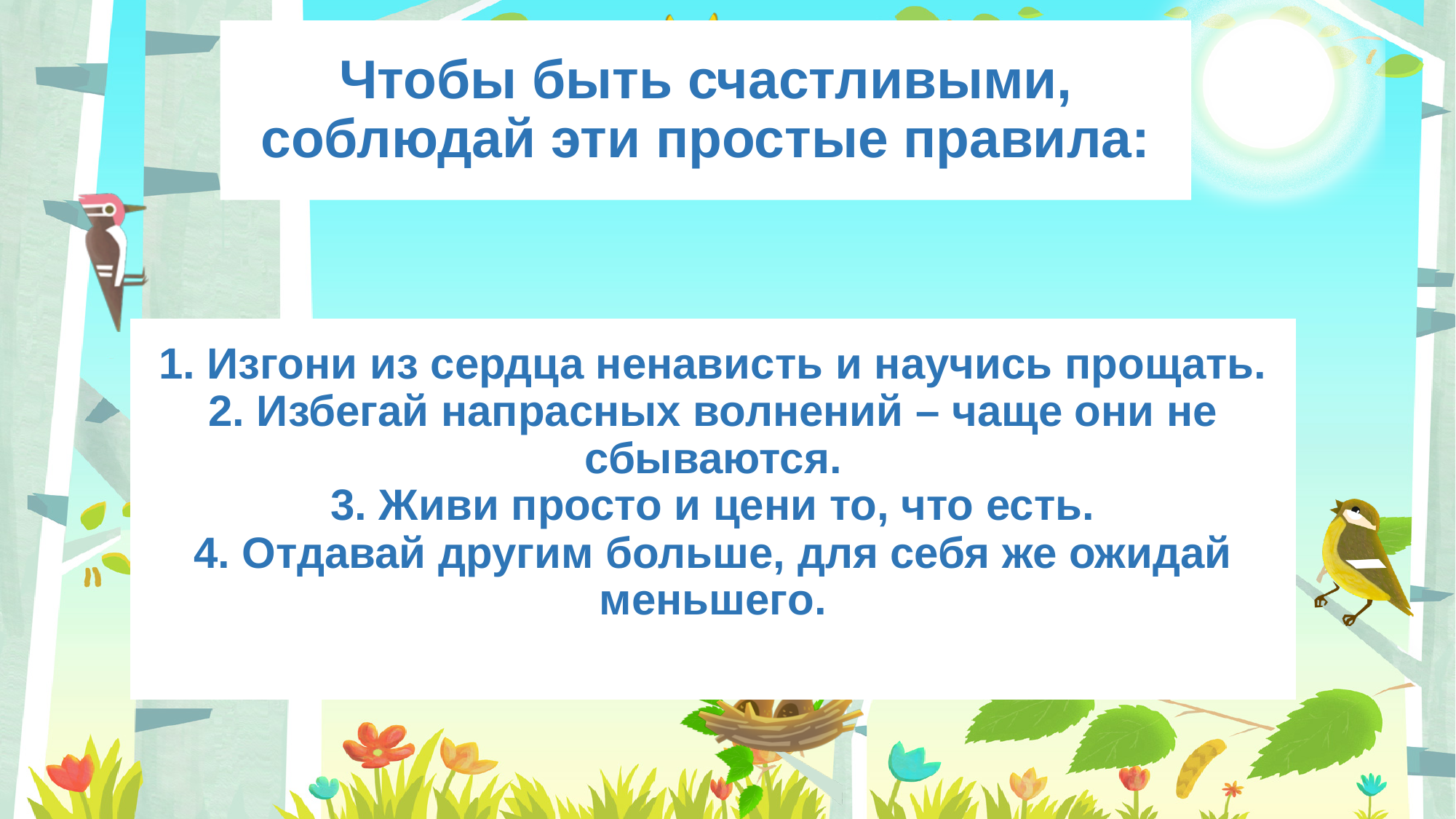

Чтобы быть счастливыми, соблюдай эти простые правила:
# 1. Изгони из сердца ненависть и научись прощать. 2. Избегай напрасных волнений – чаще они не сбываются. 3. Живи просто и цени то, что есть. 4. Отдавай другим больше, для себя же ожидай меньшего.